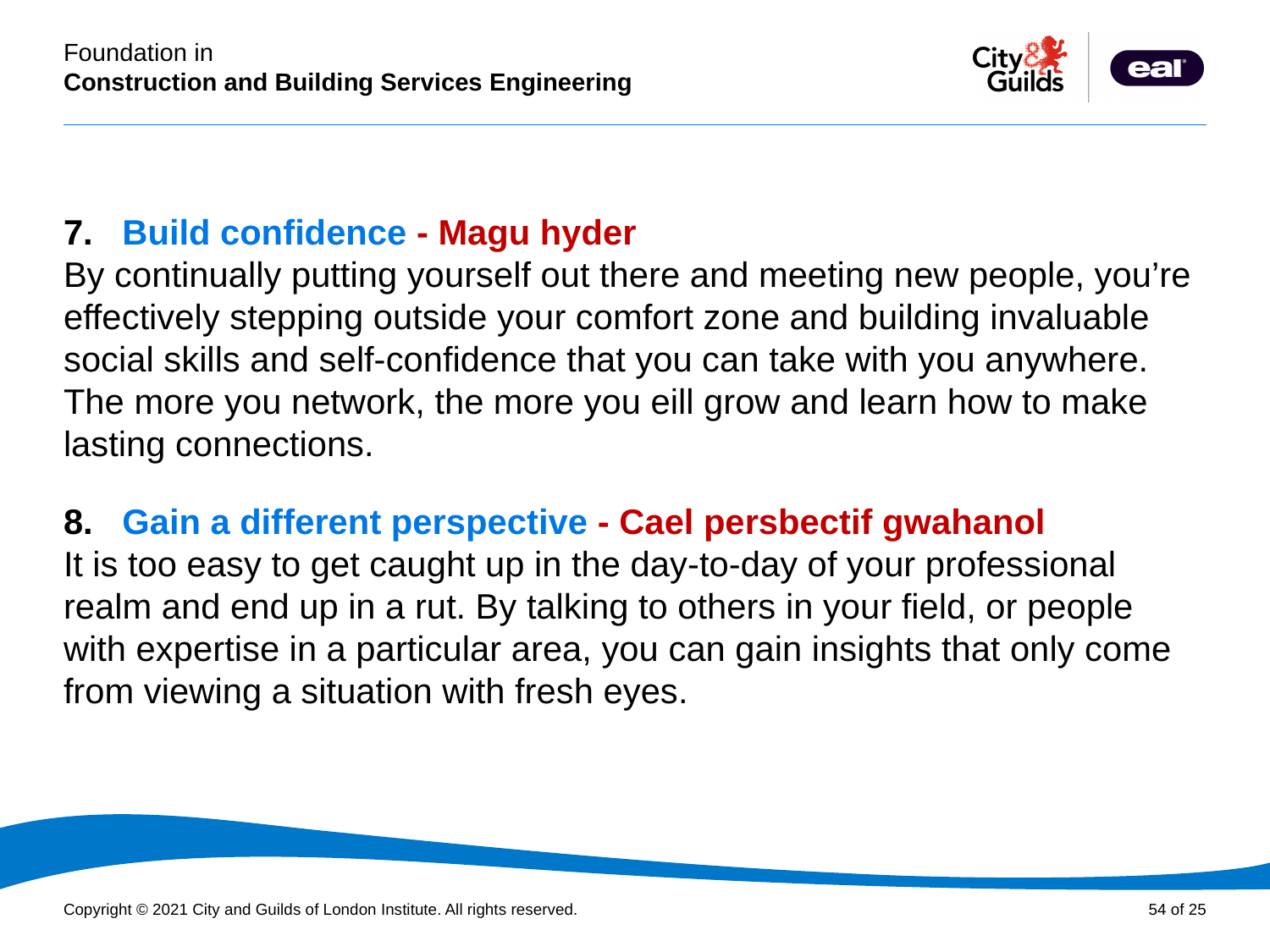

7.   Build confidence - Magu hyder
By continually putting yourself out there and meeting new people, you’re effectively stepping outside your comfort zone and building invaluable social skills and self-confidence that you can take with you anywhere. The more you network, the more you eill grow and learn how to make lasting connections.
8.   Gain a different perspective - Cael persbectif gwahanol
It is too easy to get caught up in the day-to-day of your professional realm and end up in a rut. By talking to others in your field, or people with expertise in a particular area, you can gain insights that only come from viewing a situation with fresh eyes.